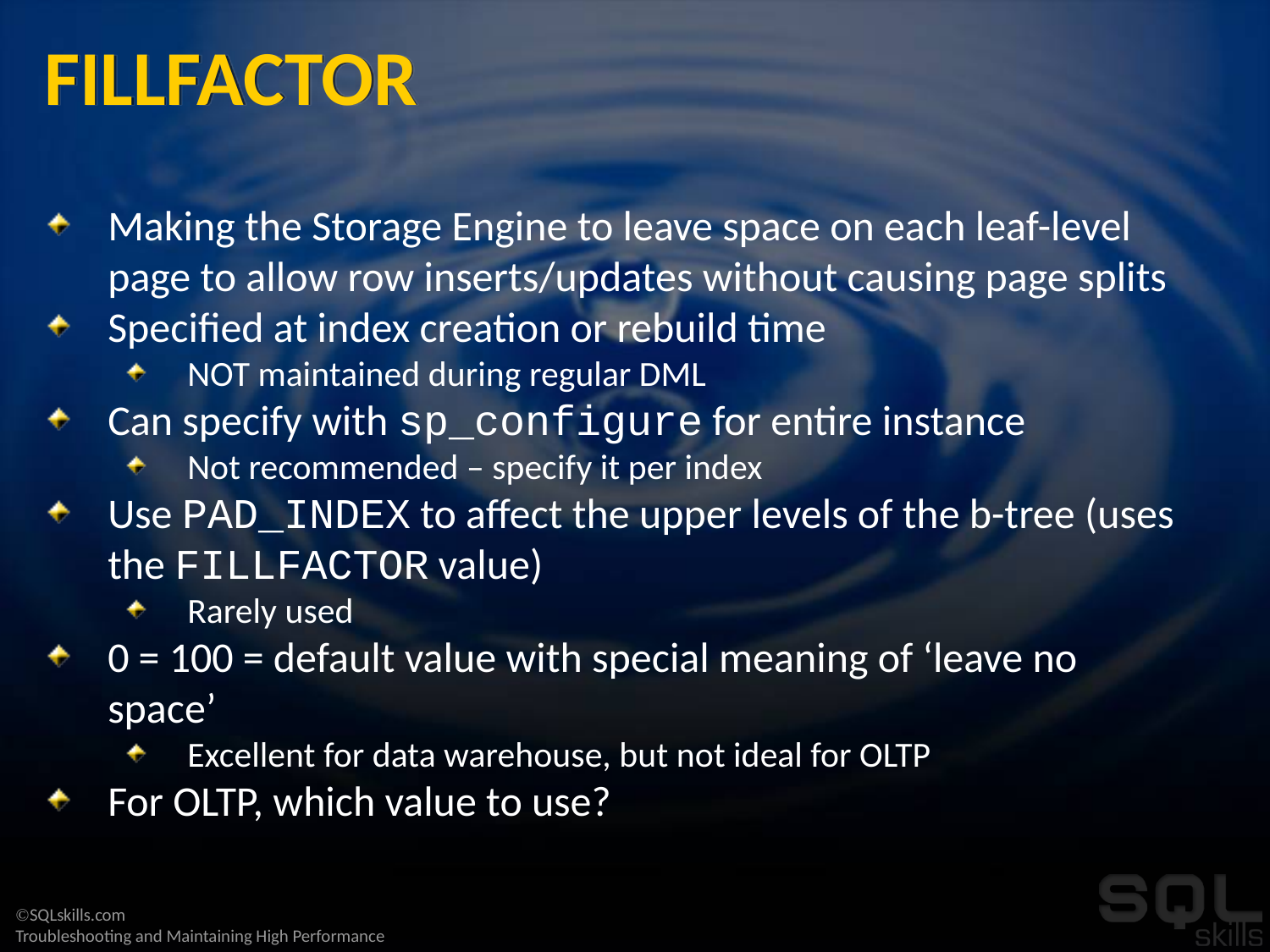

# FILLFACTOR
Making the Storage Engine to leave space on each leaf-level page to allow row inserts/updates without causing page splits
Specified at index creation or rebuild time
NOT maintained during regular DML
Can specify with sp_configure for entire instance
Not recommended – specify it per index
Use PAD_INDEX to affect the upper levels of the b-tree (uses the FILLFACTOR value)
Rarely used
0 = 100 = default value with special meaning of ‘leave no space’
Excellent for data warehouse, but not ideal for OLTP
For OLTP, which value to use?